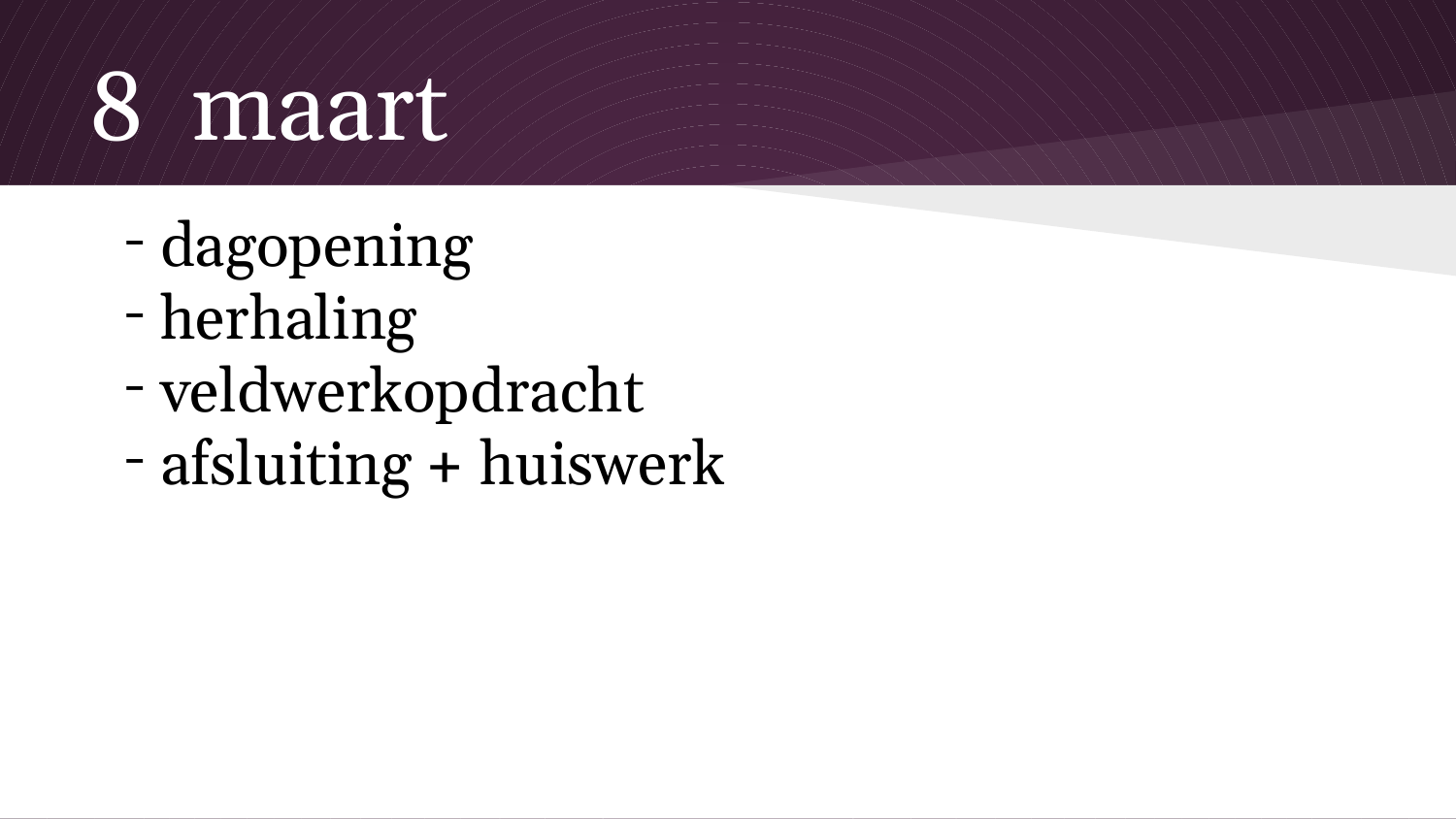

# 8  maart
dagopening
herhaling
veldwerkopdracht
afsluiting + huiswerk